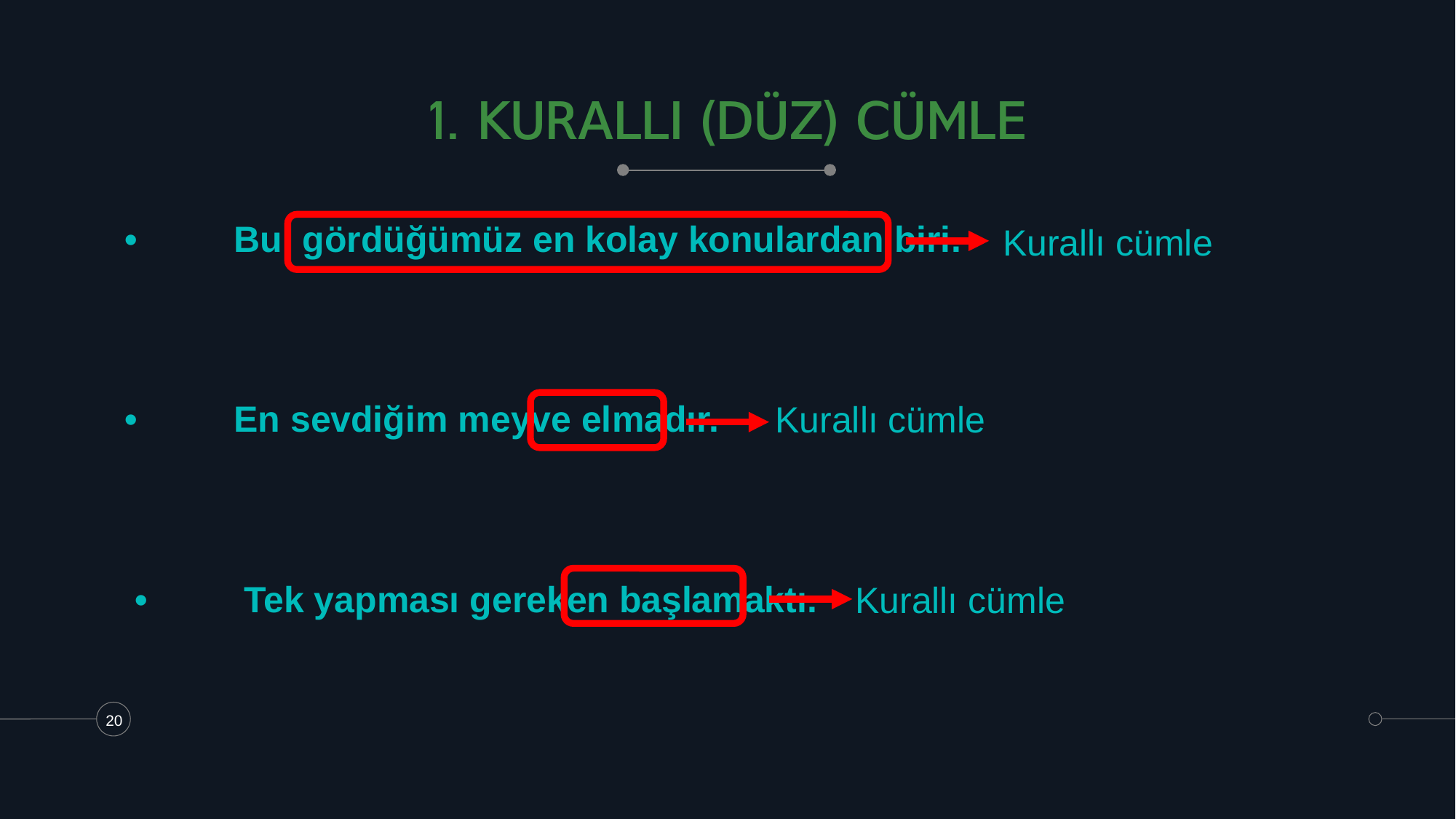

# 1. KURALLI (DÜZ) CÜMLE

Kurallı cümle
•	Bu, gördüğümüz en kolay konulardan biri.
Kurallı cümle

•	En sevdiğim meyve elmadır.

Kurallı cümle
•	Tek yapması gereken başlamaktı.
20